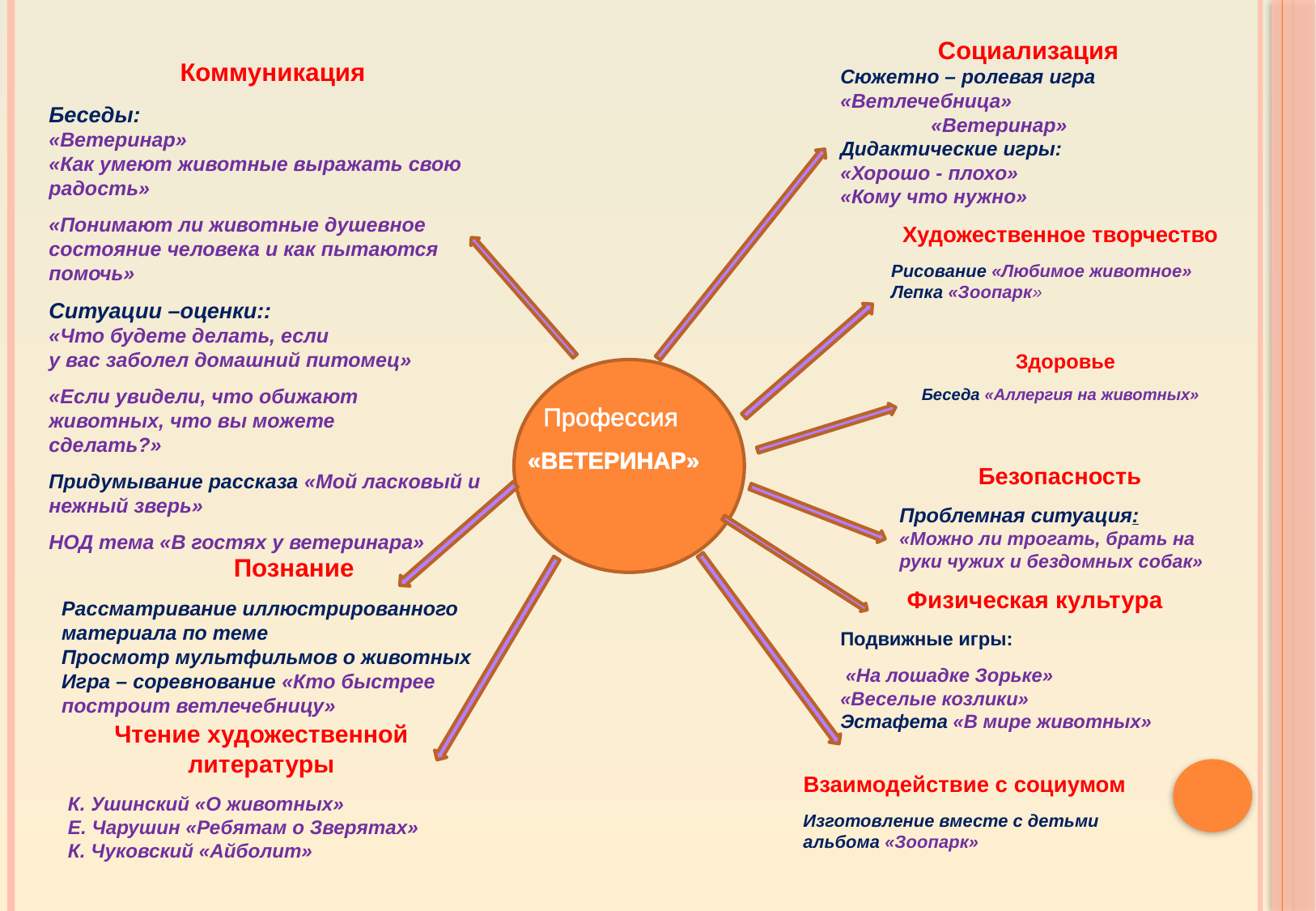

Социализация
Сюжетно – ролевая игра «Ветлечебница»
                «Ветеринар»
Дидактические игры:
«Хорошо - плохо»
«Кому что нужно»

Коммуникация

Беседы:
«Ветеринар»
«Как умеют животные выражать свою радость»

«Понимают ли животные душевное
состояние человека и как пытаются помочь»

Ситуации –оценки::
«Что будете делать, если
у вас заболел домашний питомец»

«Если увидели, что обижают
животных, что вы можете
сделать?»

Придумывание рассказа «Мой ласковый и нежный зверь»

НОД тема «В гостях у ветеринара»

Художественное творчество

Рисование «Любимое животное»
Лепка «Зоопарк»

Здоровье

Беседа «Аллергия на животных»

                                          Профессия
                  «ВЕТЕРИНАР»

Безопасность

Проблемная ситуация:
«Можно ли трогать, брать на руки чужих и бездомных собак»

Познание

Рассматривание иллюстрированного материала по теме
Просмотр мультфильмов о животных
Игра – соревнование «Кто быстрее построит ветлечебницу»

Физическая культура
Подвижные игры:

 «На лошадке Зорьке»
«Веселые козлики»
Эстафета «В мире животных»

Чтение художественной литературы

К. Ушинский «О животных»
Е. Чарушин «Ребятам о Зверятах»
К. Чуковский «Айболит»

Взаимодействие с социумом

Изготовление вместе с детьми альбома «Зоопарк»